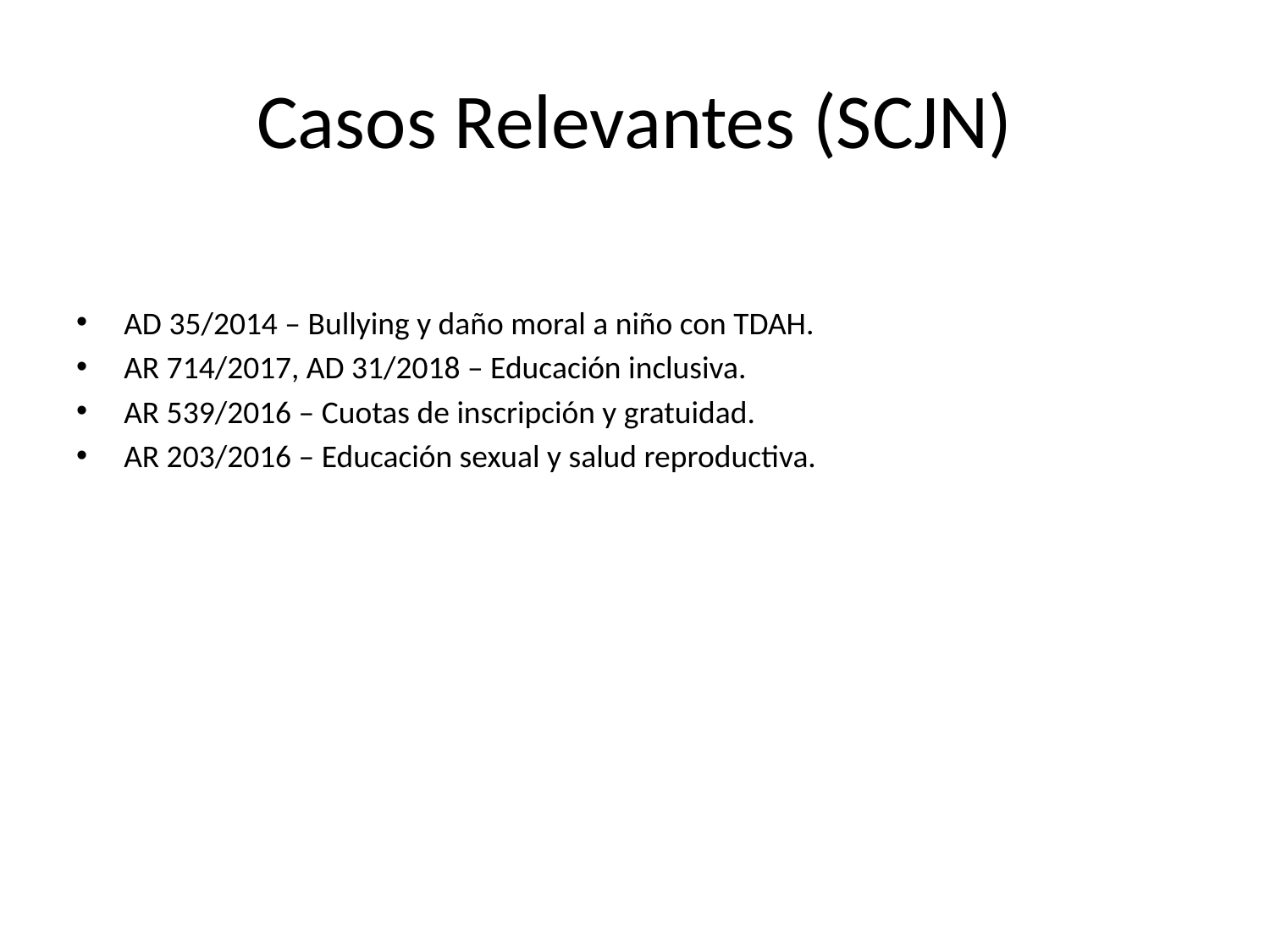

# Casos Relevantes (SCJN)

AD 35/2014 – Bullying y daño moral a niño con TDAH.
AR 714/2017, AD 31/2018 – Educación inclusiva.
AR 539/2016 – Cuotas de inscripción y gratuidad.
AR 203/2016 – Educación sexual y salud reproductiva.